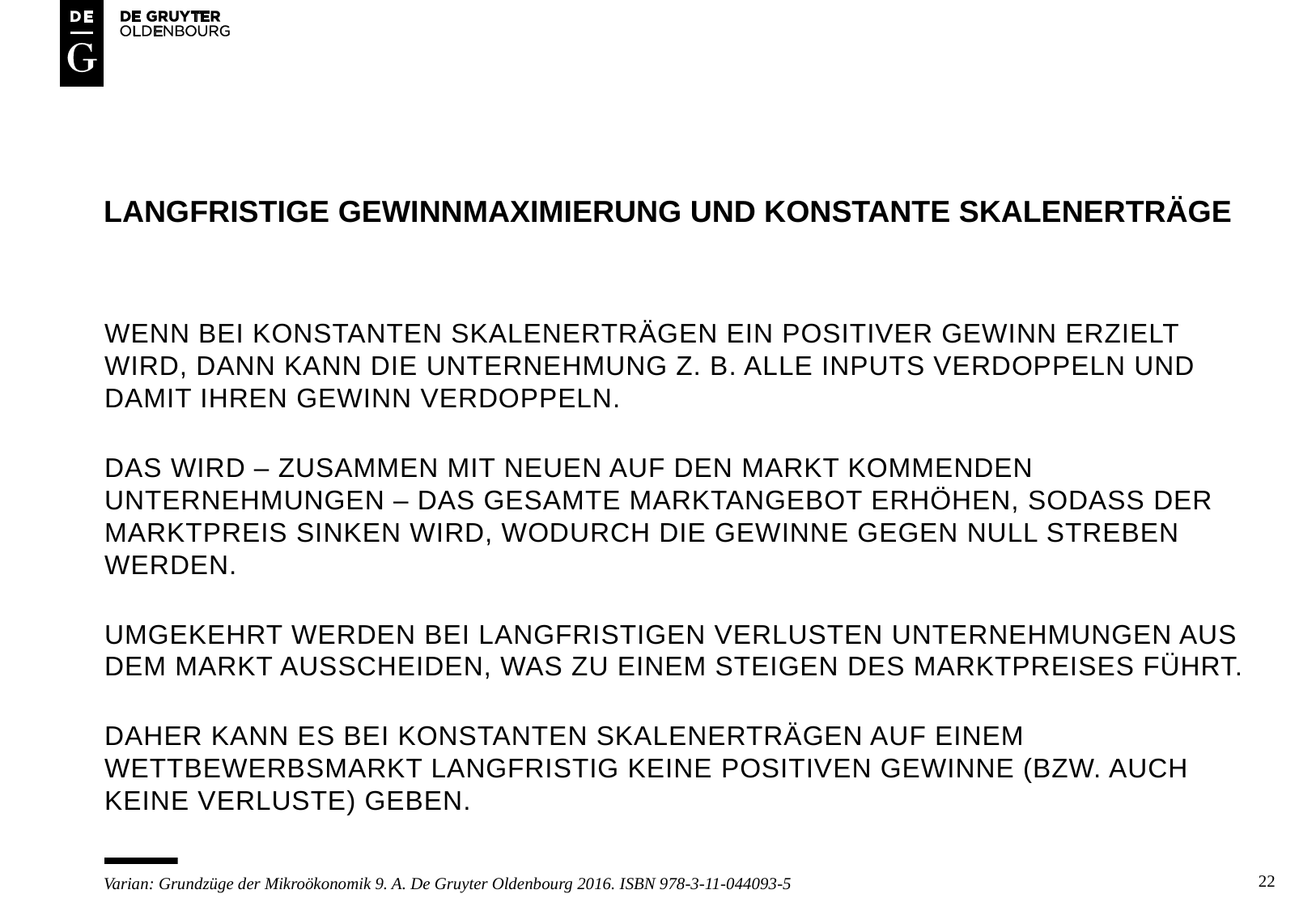

# Langfristige gewinnmaximierung und konstante skalenerträge
Wenn bei konstanten skalenerträgen ein positiver gewinn erzielt wird, dann kann die unternehmung z. B. alle inputs verdoppeln und damit ihren gewinn verdoppeln.
Das wird – zusammen mit neuen auf den markt kommenden unternehmungen – das gesamte marktangebot erhöhen, sodass der marktpreis sinken wird, wodurch die gewinne gegen null streben werden.
Umgekehrt werden bei langfristigen verlusten unternehmungen aus dem markt ausscheiden, was zu einem steigen des marktpreises führt.
Daher kann es bei konstanten skalenerträgen auf einem wettbewerbsmarkt langfristig keine positiven gewinne (bzw. auch keine Verluste) geben.
22
Varian: Grundzüge der Mikroökonomik 9. A. De Gruyter Oldenbourg 2016. ISBN 978-3-11-044093-5